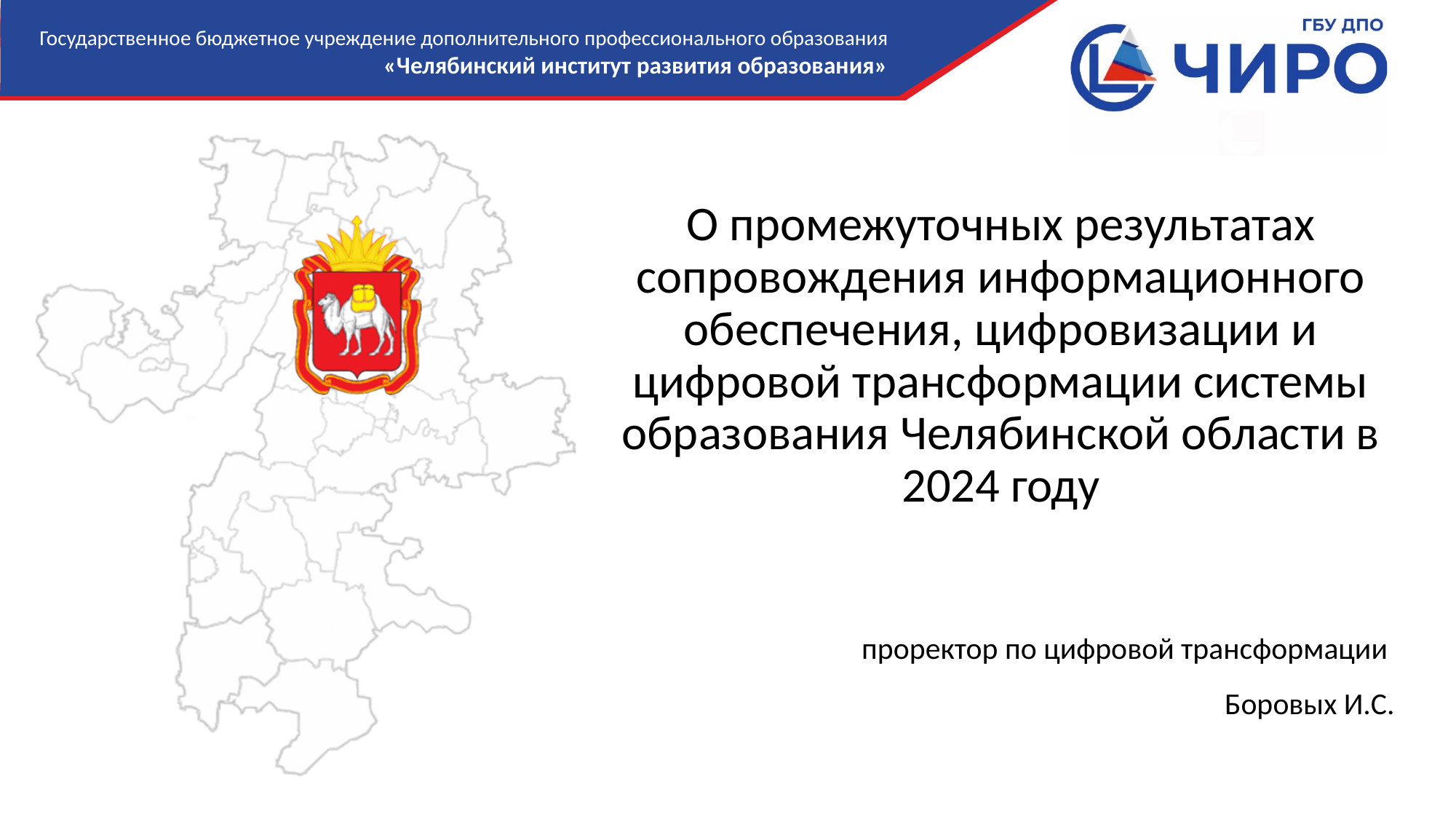

# О промежуточных результатах сопровождения информационного обеспечения, цифровизации и цифровой трансформации системы образования Челябинской области в 2024 году

проректор по цифровой трансформации
Боровых И.С.